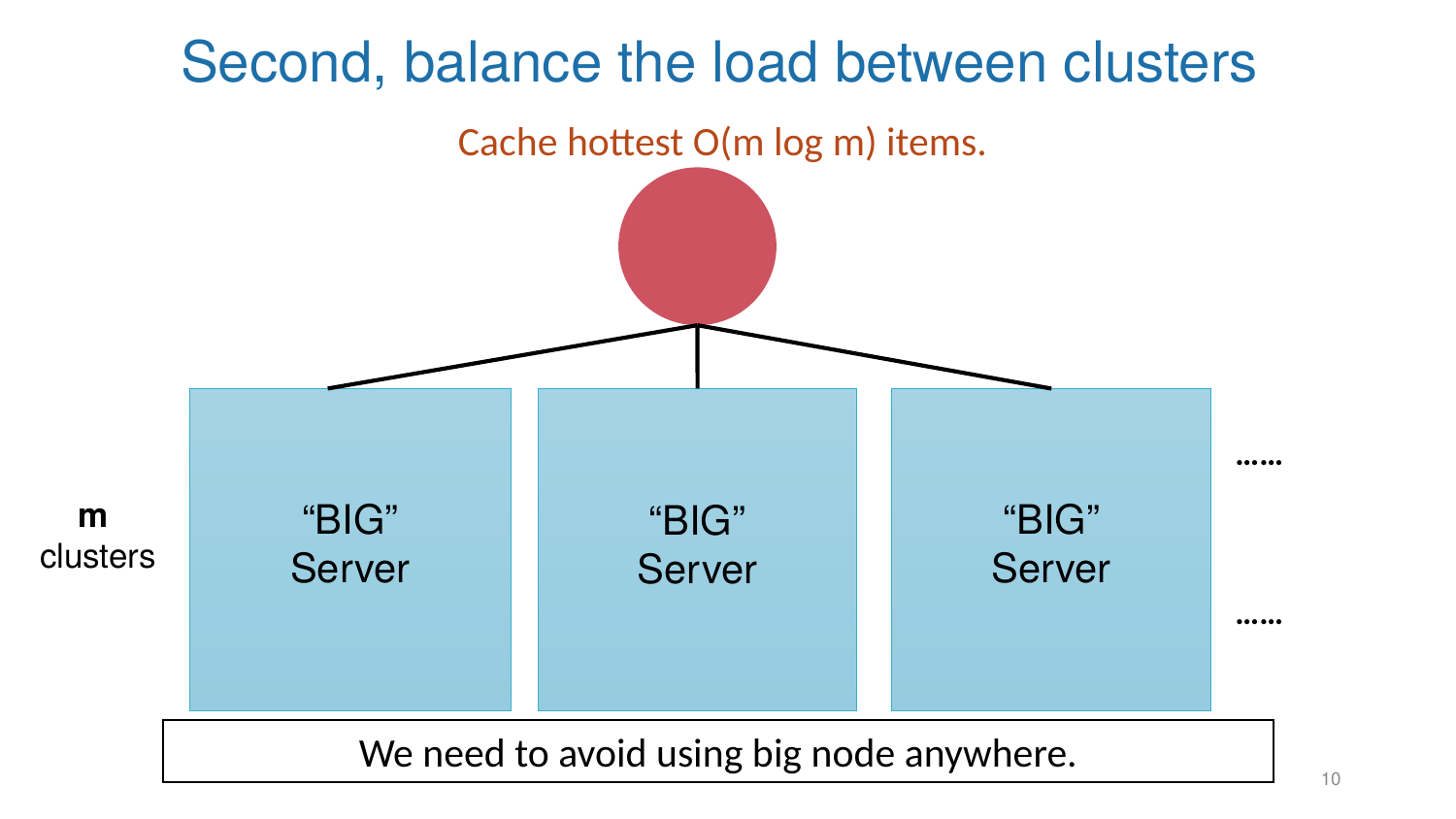

# Second, balance the load between clusters
Cache hottest O(m log m) items.

……
m
clusters
“BIG”
Server
“BIG”
Server
“BIG”
Server
……
We need to avoid using big node anywhere.
10